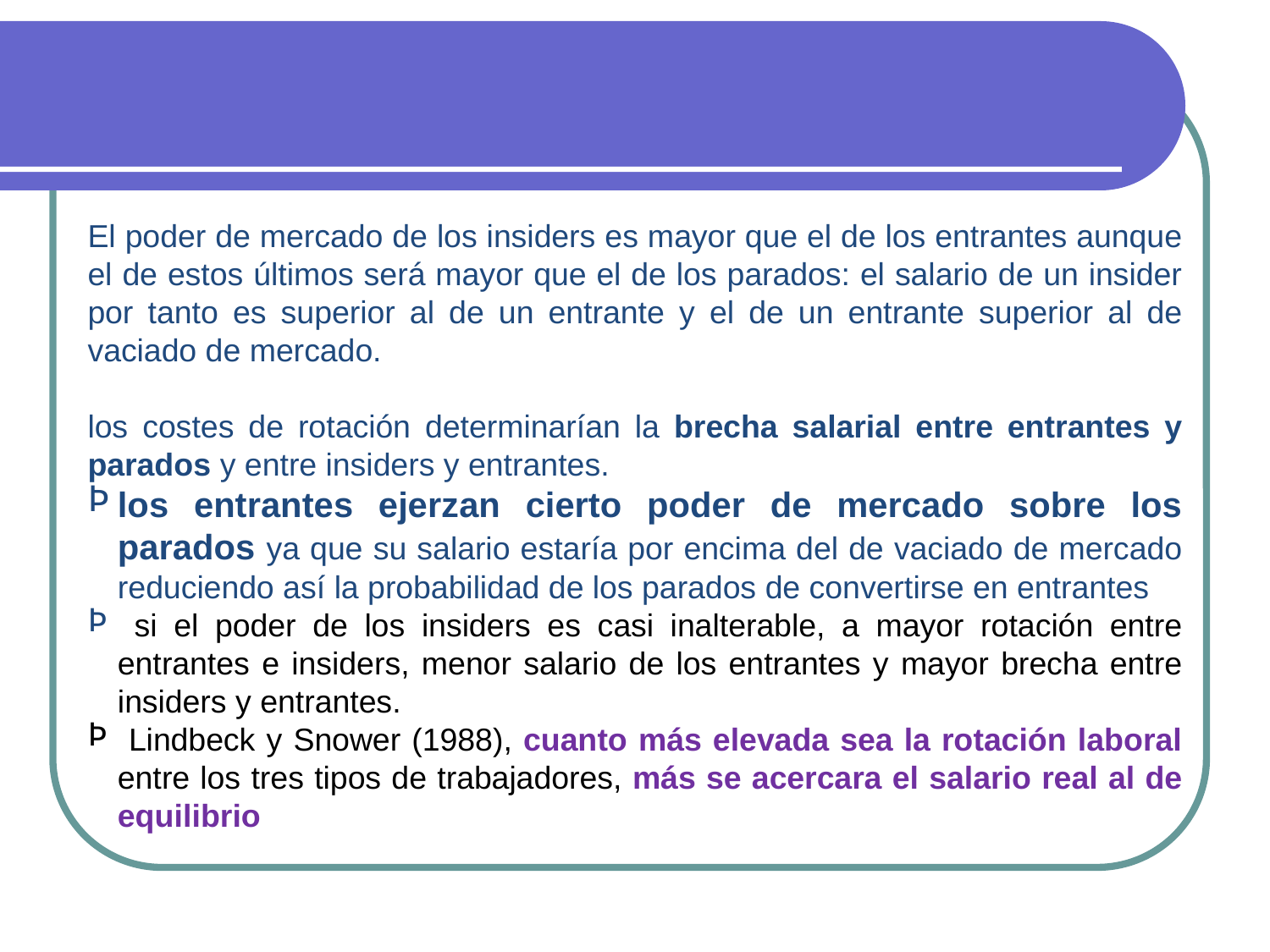

#
El poder de mercado de los insiders es mayor que el de los entrantes aunque el de estos últimos será mayor que el de los parados: el salario de un insider por tanto es superior al de un entrante y el de un entrante superior al de vaciado de mercado.

los costes de rotación determinarían la brecha salarial entre entrantes y parados y entre insiders y entrantes.
los entrantes ejerzan cierto poder de mercado sobre los parados ya que su salario estaría por encima del de vaciado de mercado reduciendo así la probabilidad de los parados de convertirse en entrantes
 si el poder de los insiders es casi inalterable, a mayor rotación entre entrantes e insiders, menor salario de los entrantes y mayor brecha entre insiders y entrantes.
 Lindbeck y Snower (1988), cuanto más elevada sea la rotación laboral entre los tres tipos de trabajadores, más se acercara el salario real al de equilibrio